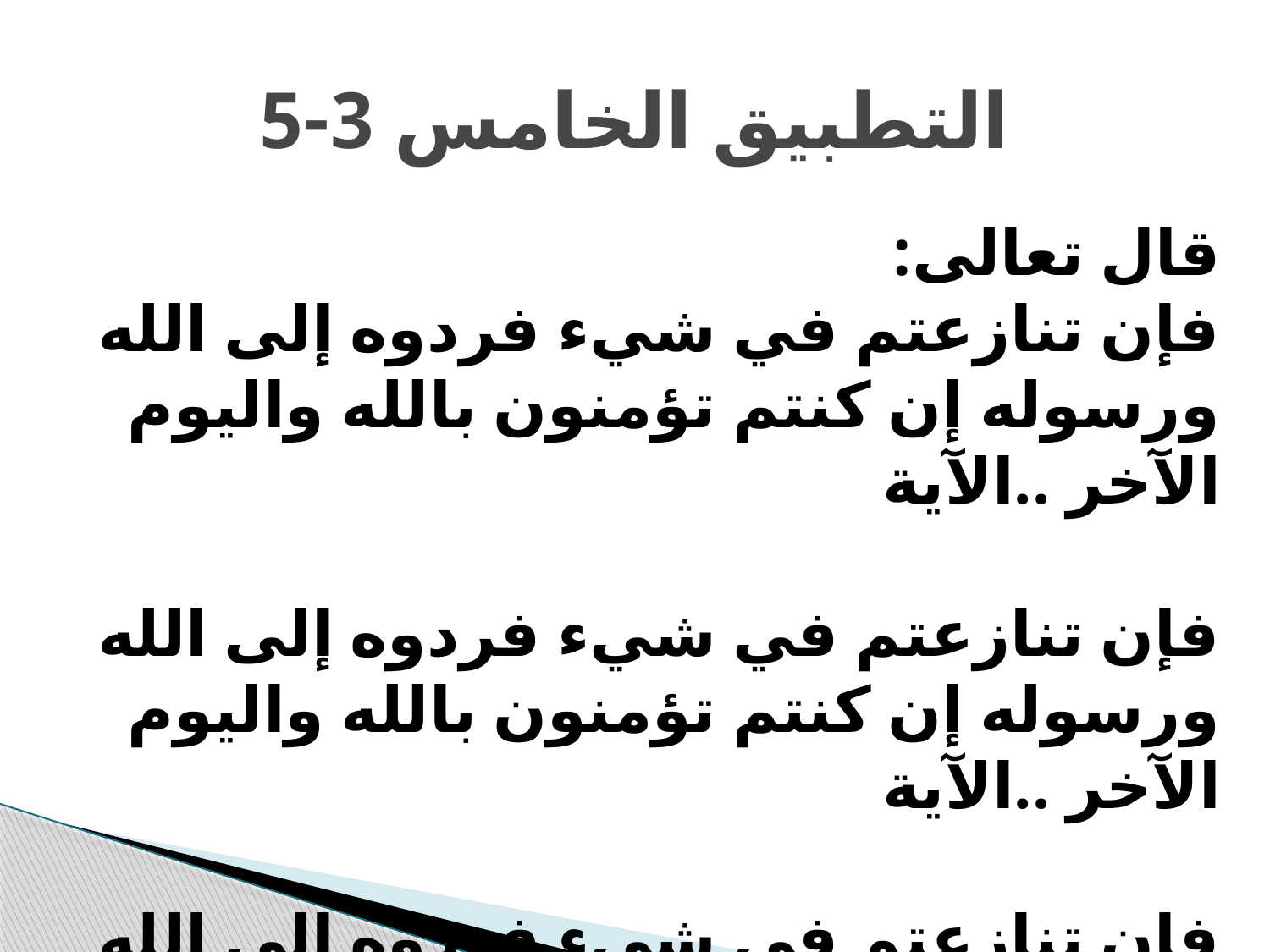

# التطبيق الخامس 3-5
قال تعالى:
فإن تنازعتم في شيء فردوه إلى الله ورسوله إن كنتم تؤمنون بالله واليوم الآخر ..الآية
فإن تنازعتم في شيء فردوه إلى الله ورسوله إن كنتم تؤمنون بالله واليوم الآخر ..الآية
فإن تنازعتم في شيء فردوه إلى الله ورسوله إن كنتم تؤمنون بالله واليوم الآخر ..الآية